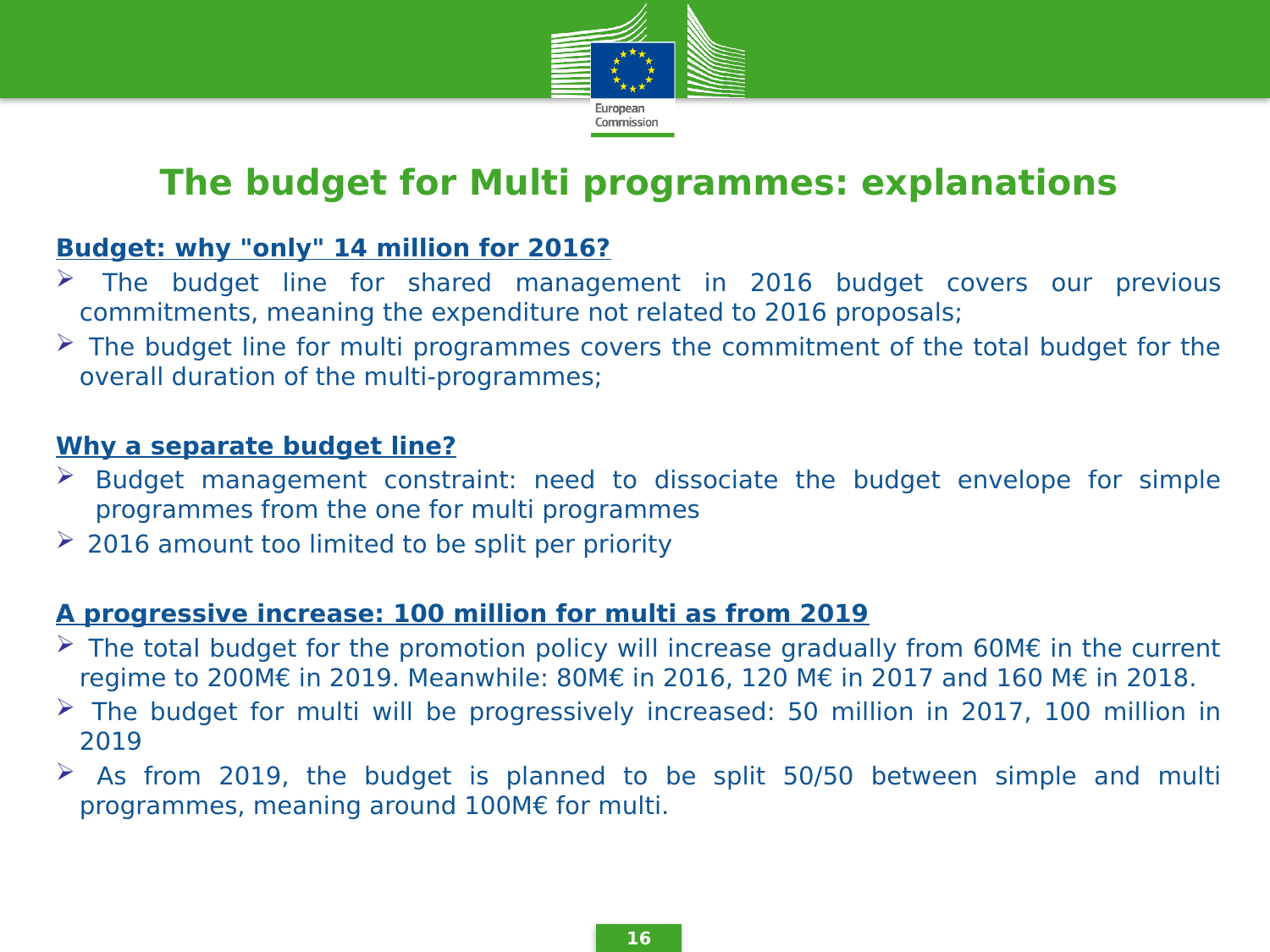

# The budget for Multi programmes: explanations
Budget: why "only" 14 million for 2016?
 The budget line for shared management in 2016 budget covers our previous commitments, meaning the expenditure not related to 2016 proposals;
 The budget line for multi programmes covers the commitment of the total budget for the overall duration of the multi-programmes;

Why a separate budget line?
Budget management constraint: need to dissociate the budget envelope for simple programmes from the one for multi programmes
 2016 amount too limited to be split per priority

A progressive increase: 100 million for multi as from 2019
 The total budget for the promotion policy will increase gradually from 60M€ in the current regime to 200M€ in 2019. Meanwhile: 80M€ in 2016, 120 M€ in 2017 and 160 M€ in 2018.
 The budget for multi will be progressively increased: 50 million in 2017, 100 million in 2019
 As from 2019, the budget is planned to be split 50/50 between simple and multi programmes, meaning around 100M€ for multi.

16